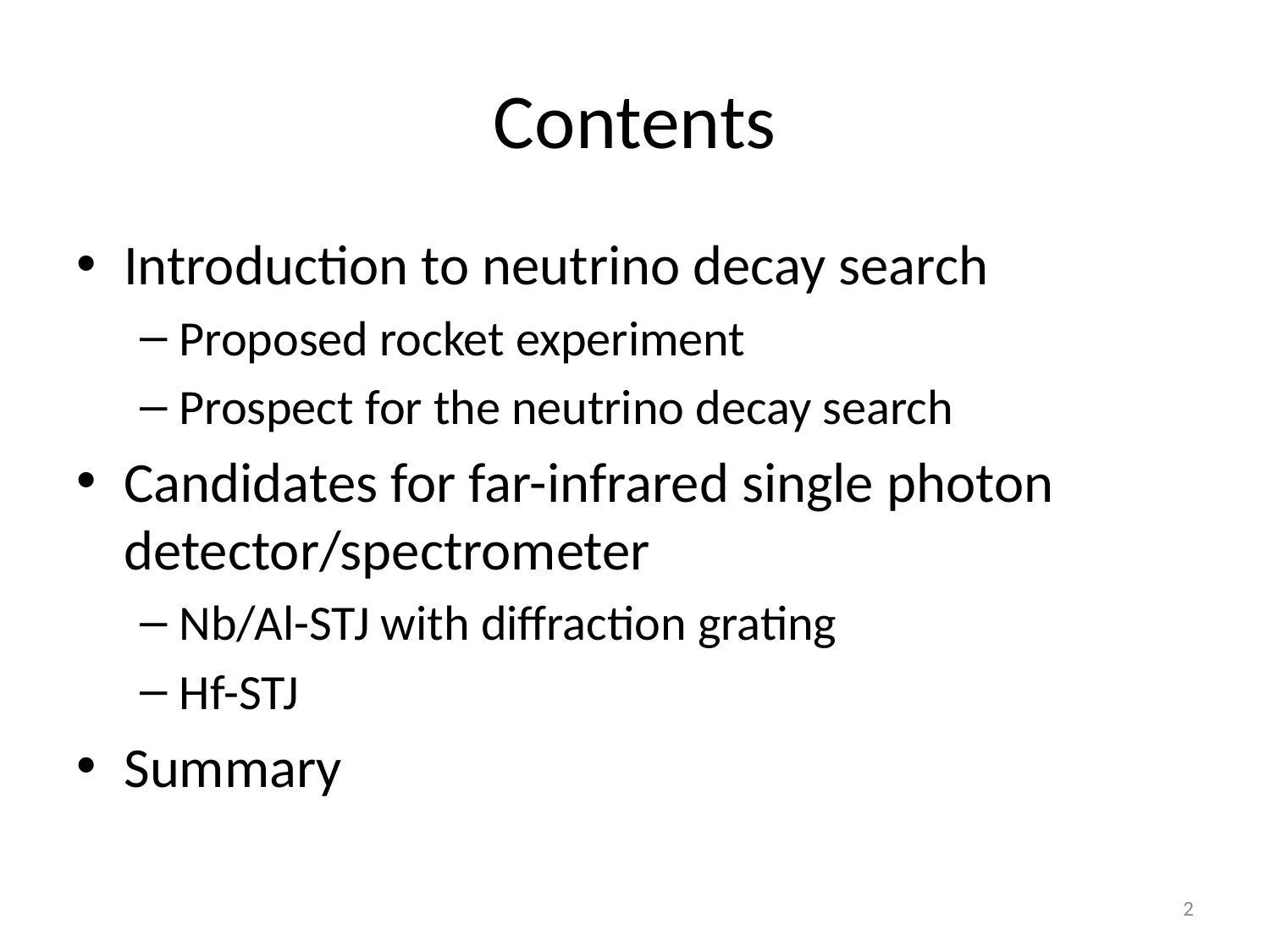

# Contents
Introduction to neutrino decay search
Proposed rocket experiment
Prospect for the neutrino decay search
Candidates for far-infrared single photon detector/spectrometer
Nb/Al-STJ with diffraction grating
Hf-STJ
Summary
2